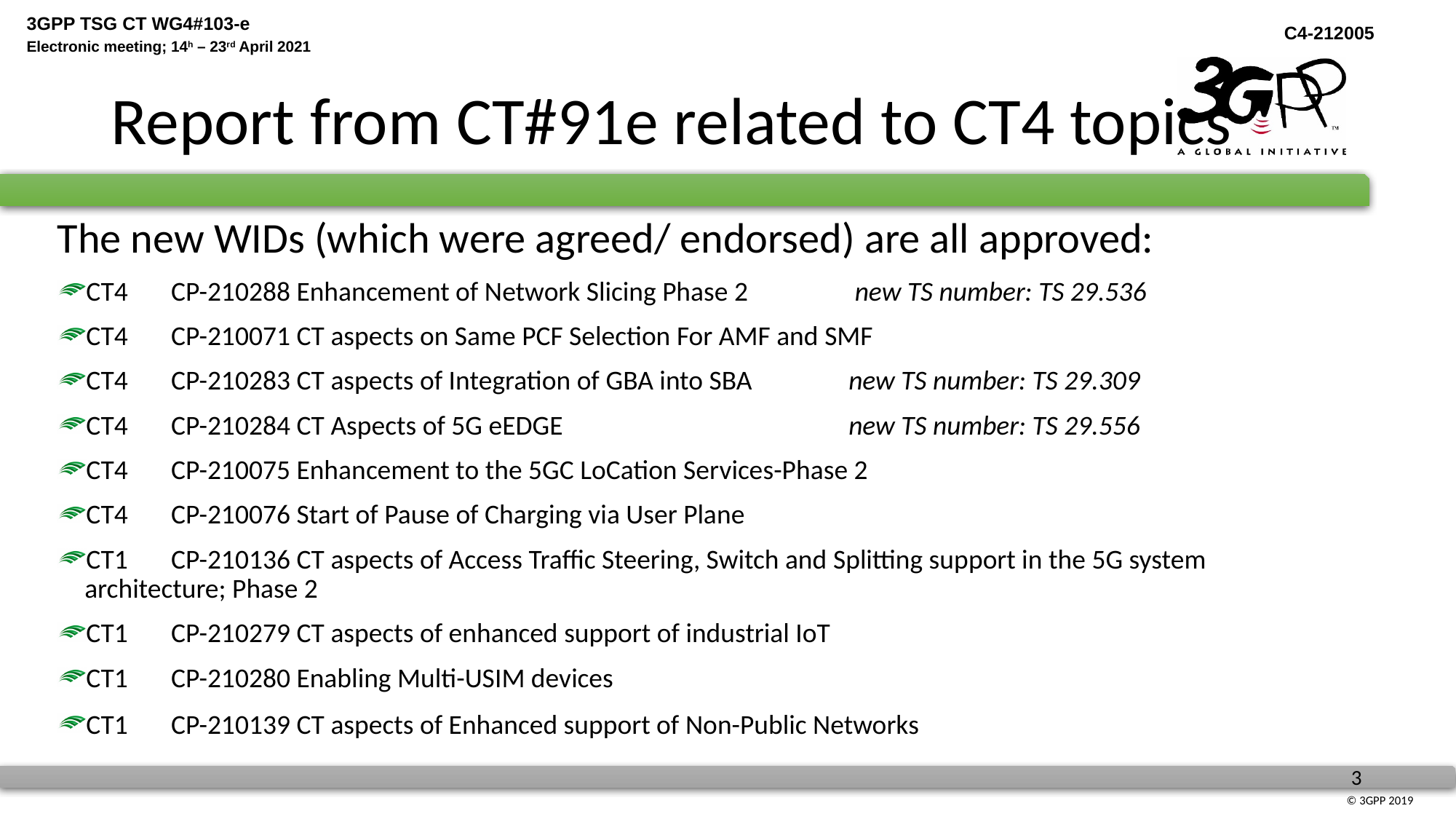

# Report from CT#91e related to CT4 topics
The new WIDs (which were agreed/ endorsed) are all approved:
CT4       CP-210288 Enhancement of Network Slicing Phase 2     	 new TS number: TS 29.536
CT4       CP-210071 CT aspects on Same PCF Selection For AMF and SMF
CT4       CP-210283 CT aspects of Integration of GBA into SBA    	new TS number: TS 29.309
CT4       CP-210284 CT Aspects of 5G eEDGE                  		new TS number: TS 29.556
CT4       CP-210075 Enhancement to the 5GC LoCation Services-Phase 2
CT4       CP-210076 Start of Pause of Charging via User Plane
CT1       CP-210136 CT aspects of Access Traffic Steering, Switch and Splitting support in the 5G system architecture; Phase 2
CT1       CP-210279 CT aspects of enhanced support of industrial IoT
CT1       CP-210280 Enabling Multi-USIM devices
CT1       CP-210139 CT aspects of Enhanced support of Non-Public Networks